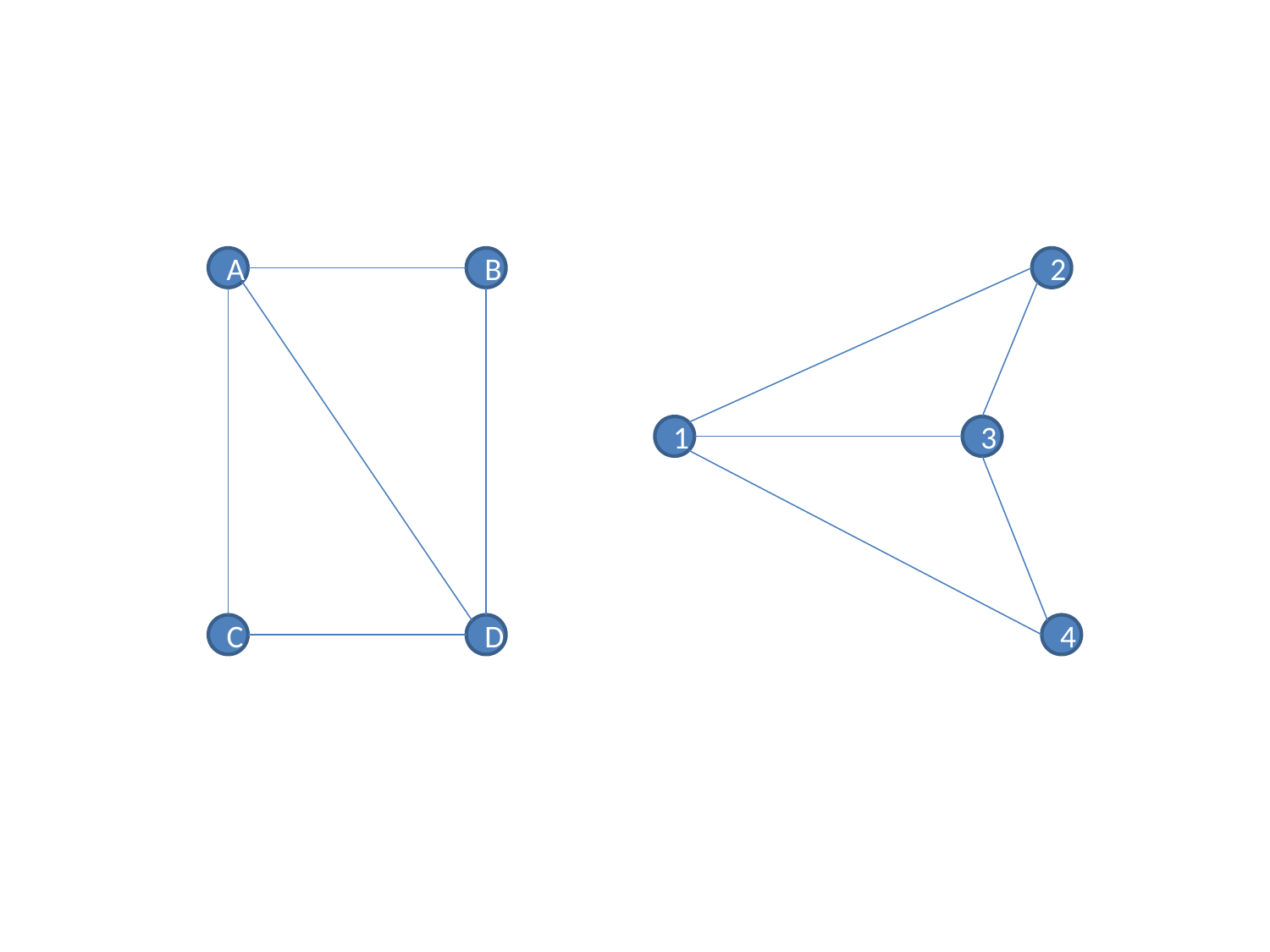

A
B
2
1
3
C
D
4